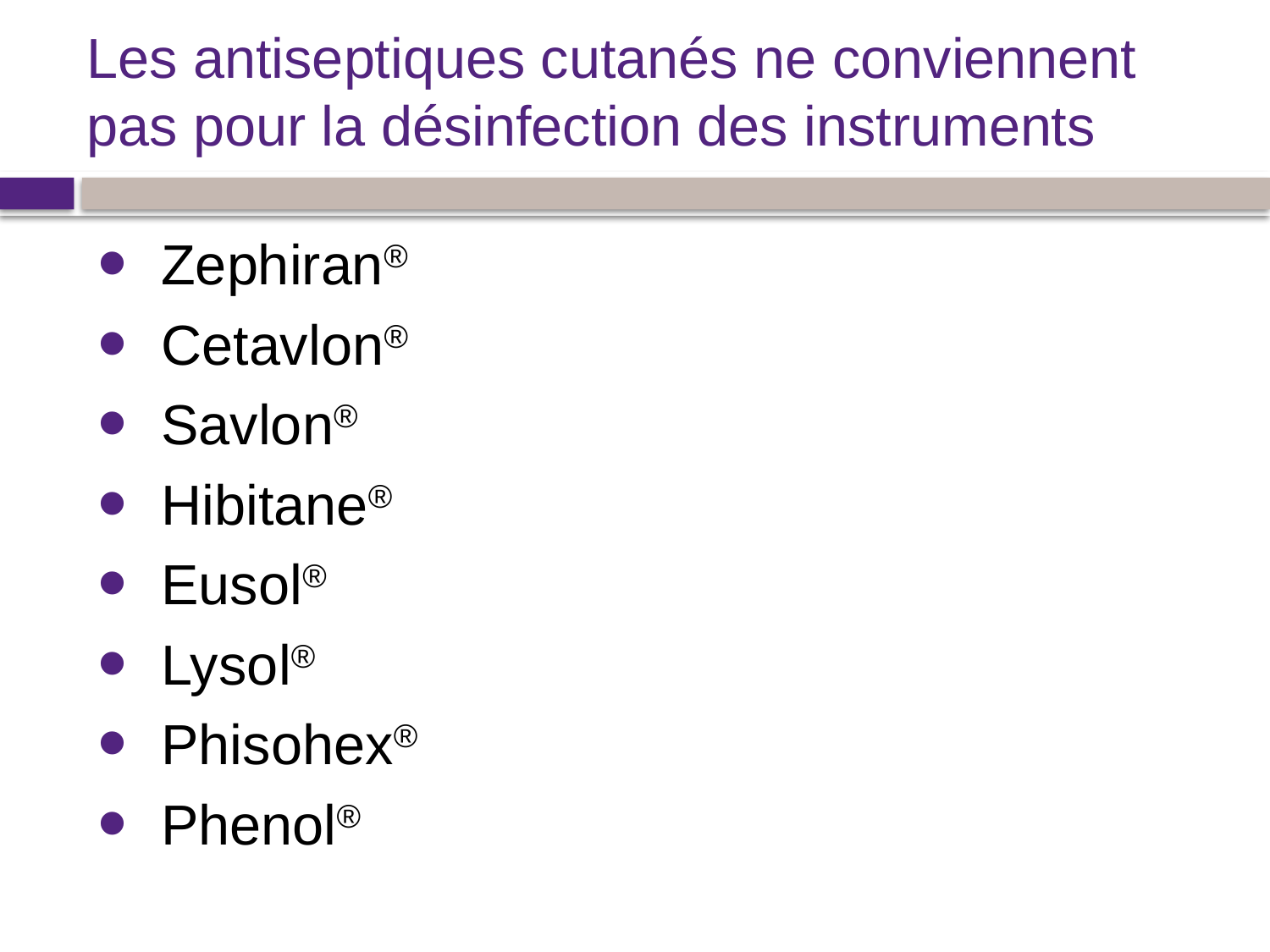

# Les antiseptiques cutanés ne conviennent pas pour la désinfection des instruments
Zephiran®
Cetavlon®
Savlon®
Hibitane®
Eusol®
Lysol®
Phisohex®
Phenol®